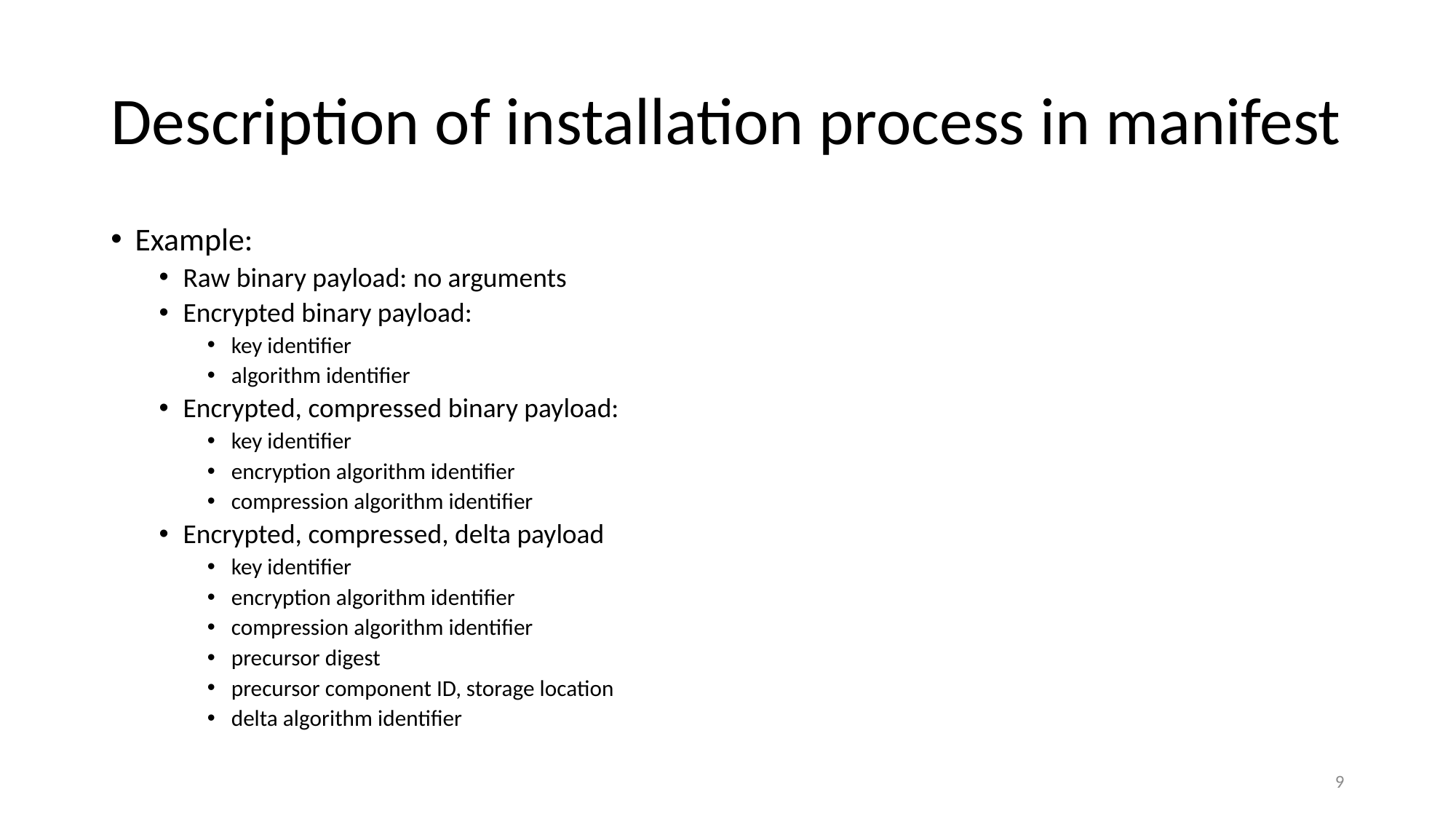

# Description of installation process in manifest
Example:
Raw binary payload: no arguments
Encrypted binary payload:
key identifier
algorithm identifier
Encrypted, compressed binary payload:
key identifier
encryption algorithm identifier
compression algorithm identifier
Encrypted, compressed, delta payload
key identifier
encryption algorithm identifier
compression algorithm identifier
precursor digest
precursor component ID, storage location
delta algorithm identifier
9